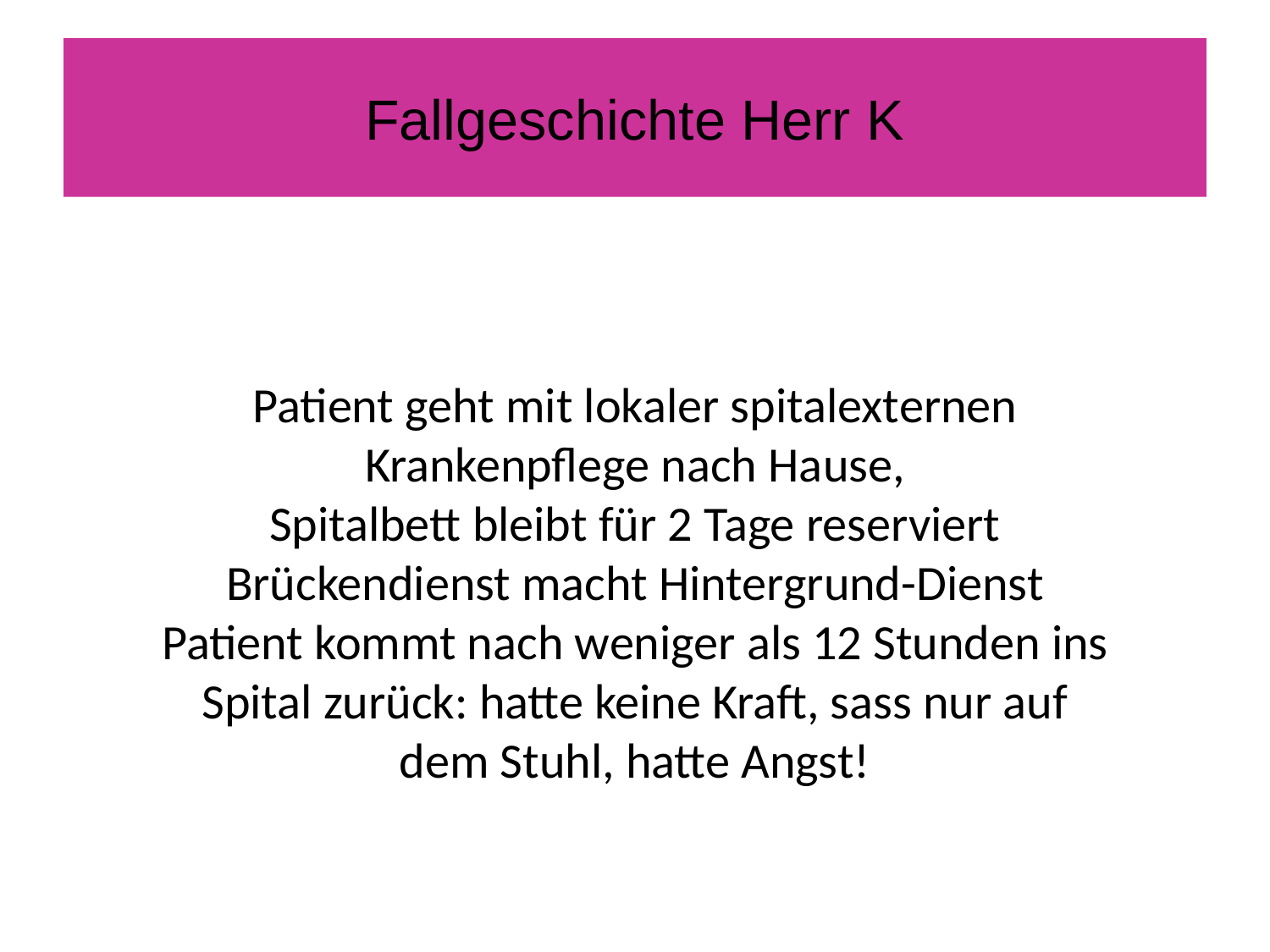

# Fallgeschichte Herr K
Patient geht mit lokaler spitalexternen Krankenpflege nach Hause,
Spitalbett bleibt für 2 Tage reserviert
Brückendienst macht Hintergrund-Dienst
Patient kommt nach weniger als 12 Stunden ins Spital zurück: hatte keine Kraft, sass nur auf dem Stuhl, hatte Angst!